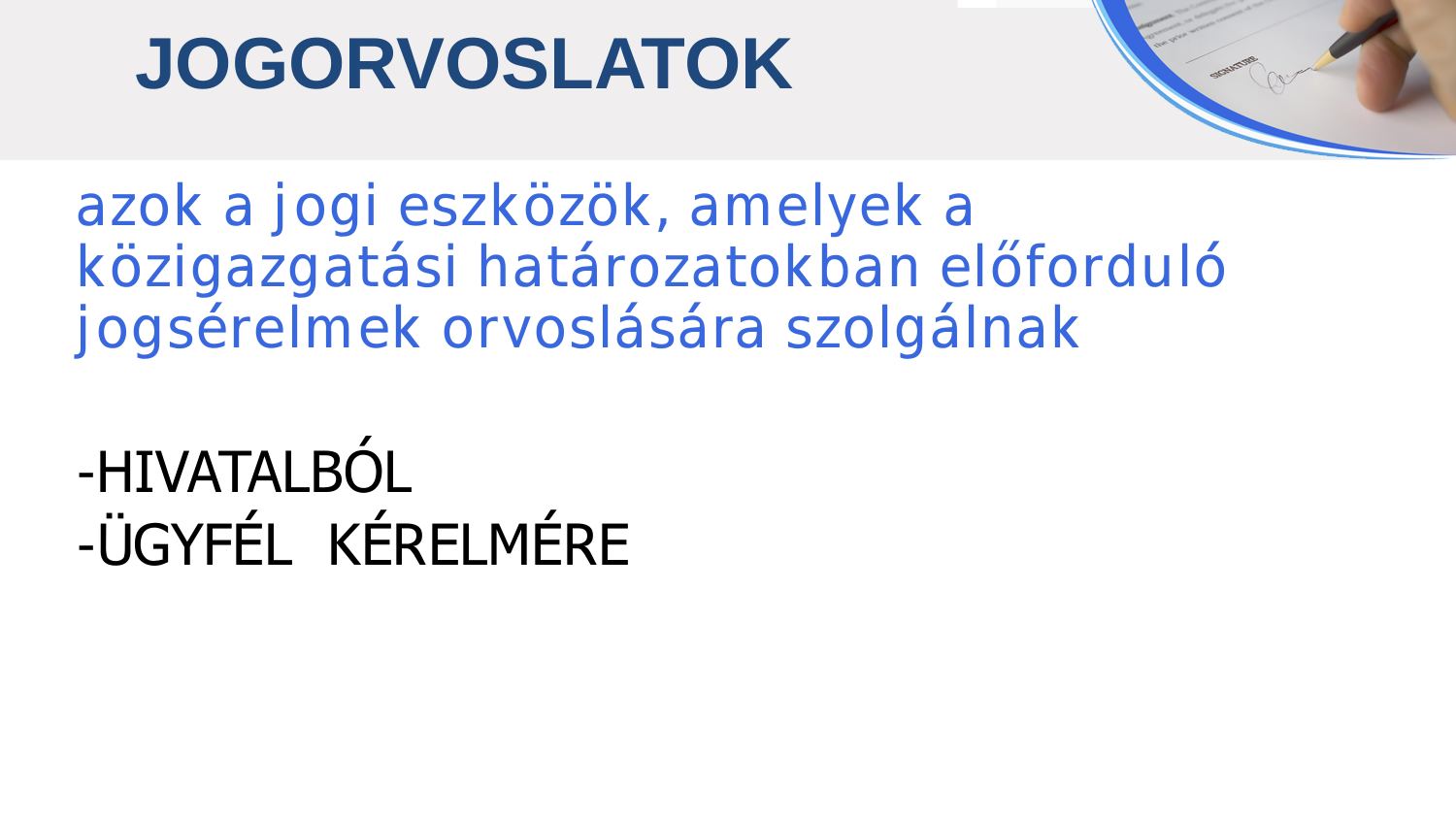

JOGORVOSLATOK

azok a jogi eszközök, amelyek a
közigazgatási határozatokban előforduló
jogsérelmek orvoslására szolgálnak

HIVATALBÓL
ÜGYFÉL  KÉRELMÉRE